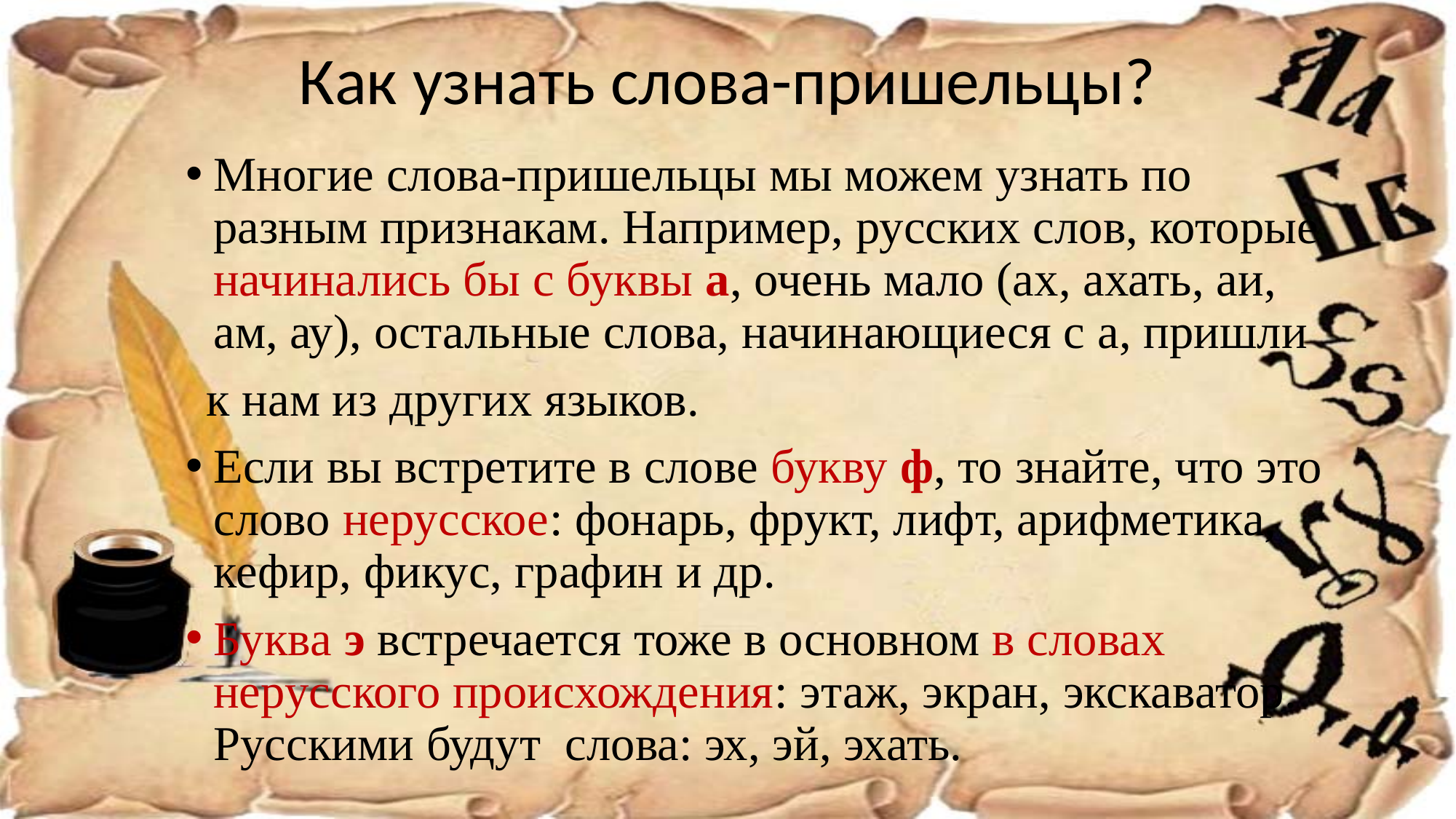

# Как узнать слова-пришельцы?
Многие слова-пришельцы мы можем узнать по разным признакам. Например, русских слов, которые начинались бы с буквы а, очень мало (ах, ахать, аи, ам, ау), остальные слова, начинающиеся с а, пришли
к нам из других языков.
Если вы встретите в слове букву ф, то знайте, что это слово нерусское: фонарь, фрукт, лифт, арифметика, кефир, фикус, графин и др.
Буква э встречается тоже в основном в словах нерусского происхождения: этаж, экран, экскаватор. Русскими будут  слова: эх, эй, эхать.